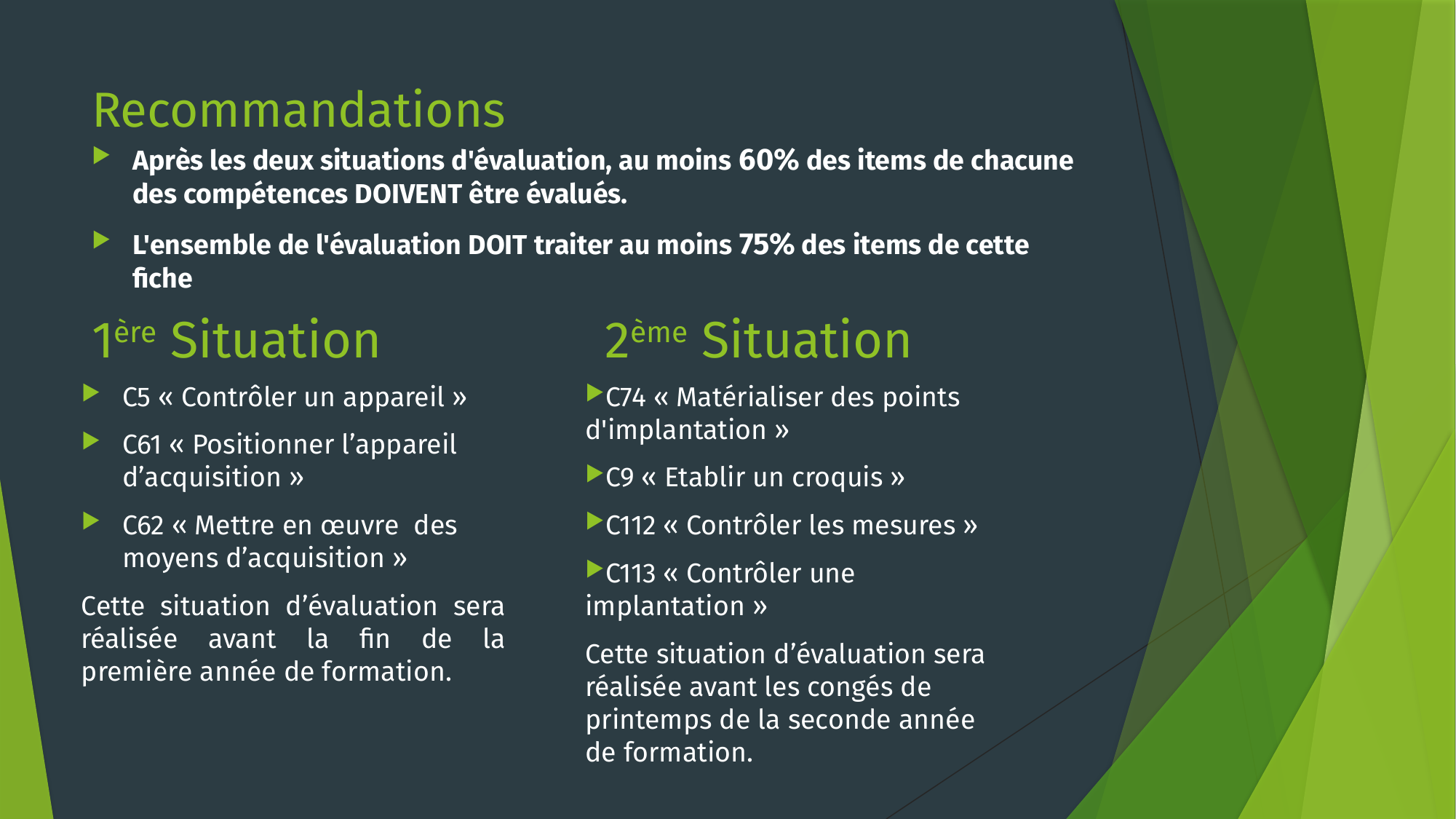

# Recommandations
Après les deux situations d'évaluation, au moins 60% des items de chacune des compétences DOIVENT être évalués.
L'ensemble de l'évaluation DOIT traiter au moins 75% des items de cette fiche

1ère Situation
2ème Situation
C74 « Matérialiser des points d'implantation »
C9 « Etablir un croquis »
C112 « Contrôler les mesures »
C113 « Contrôler une implantation »
Cette situation d’évaluation sera réalisée avant les congés de printemps de la seconde année de formation.

C5 « Contrôler un appareil »
C61 « Positionner l’appareil d’acquisition »
C62 « Mettre en œuvre  des moyens d’acquisition »
Cette situation d’évaluation sera réalisée avant la fin de la première année de formation.